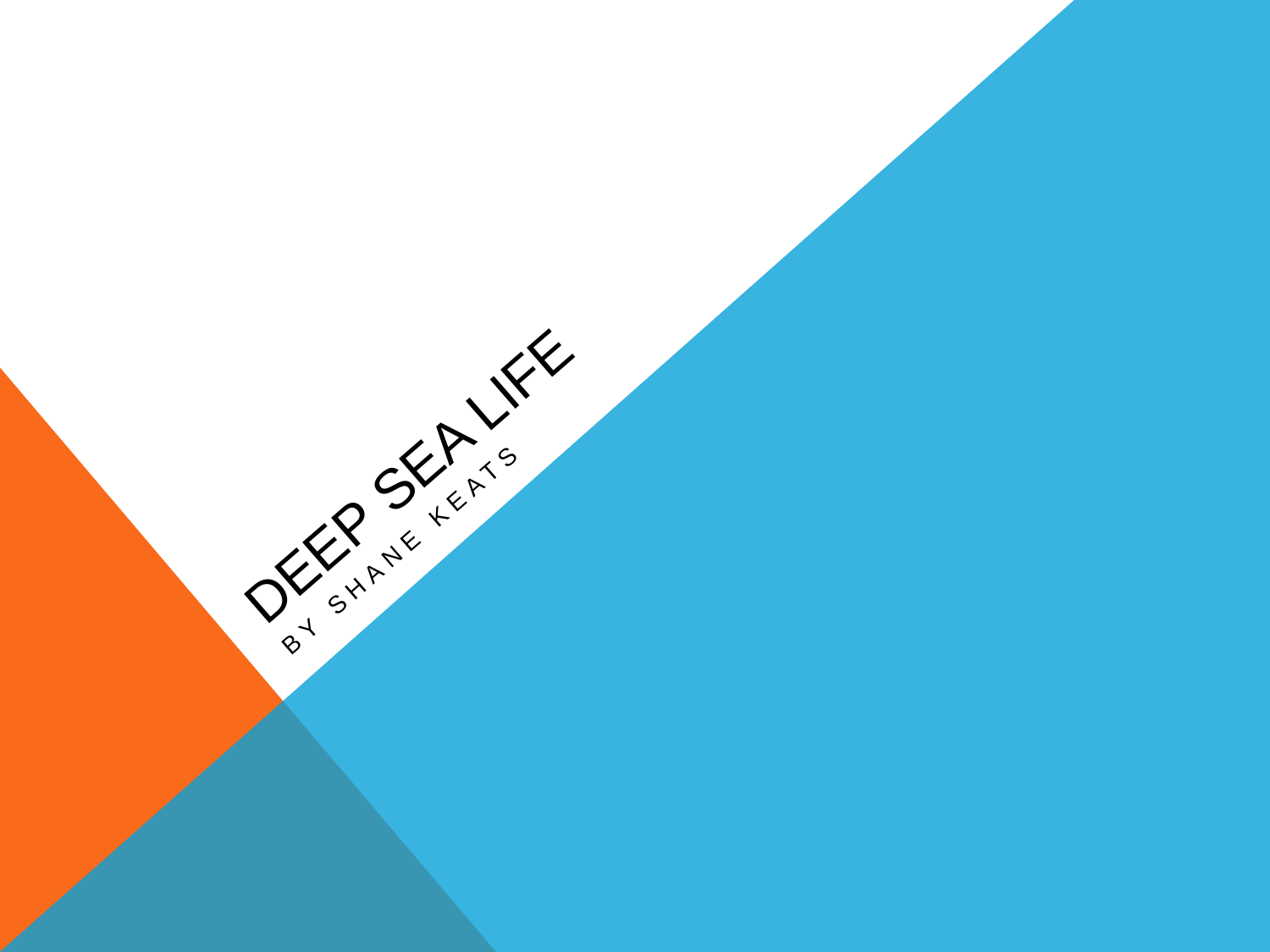

# Deep sea life
By shane keats